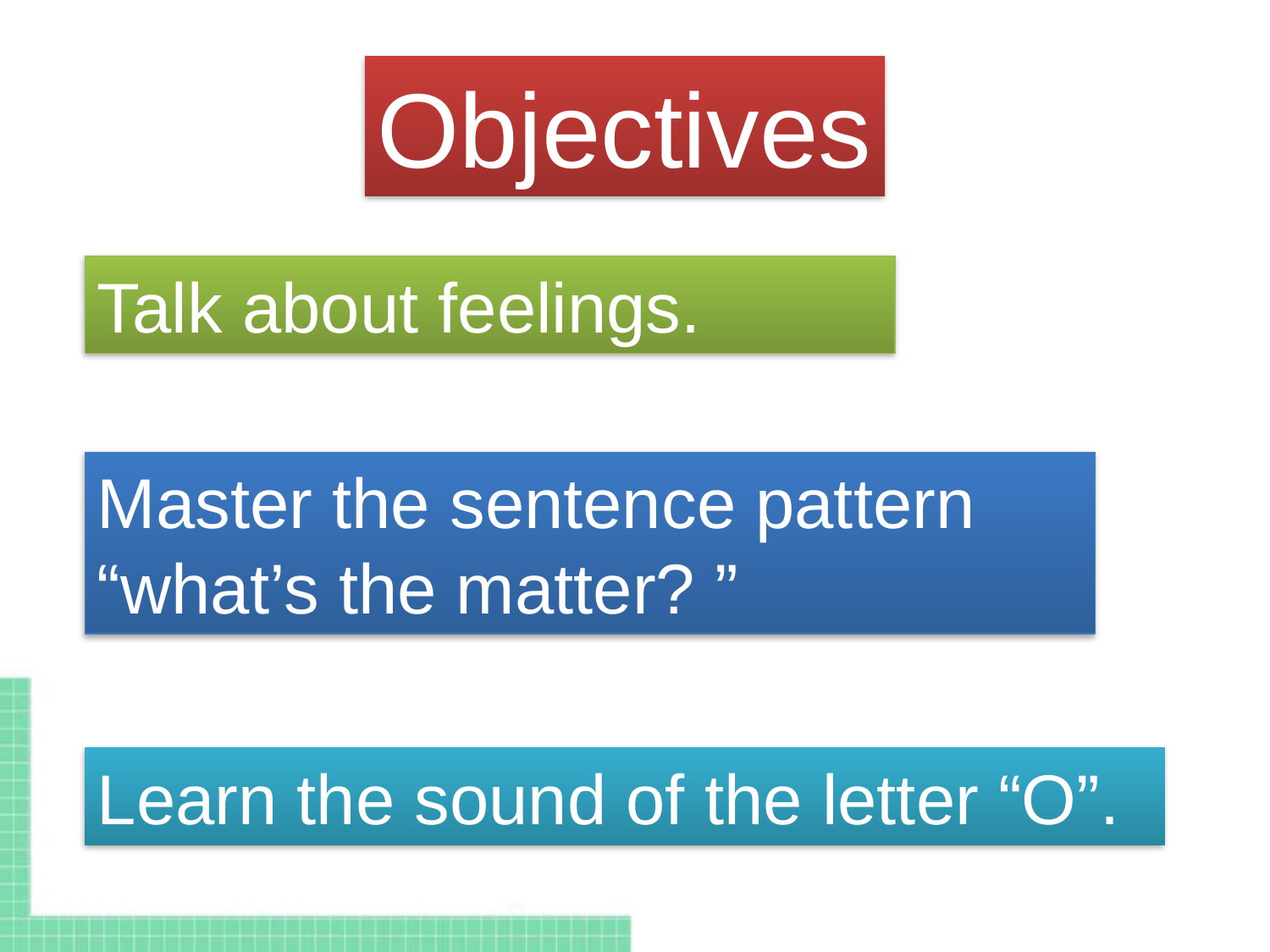

Objectives
Talk about feelings.
Master the sentence pattern “what’s the matter? ”
Learn the sound of the letter “O”.